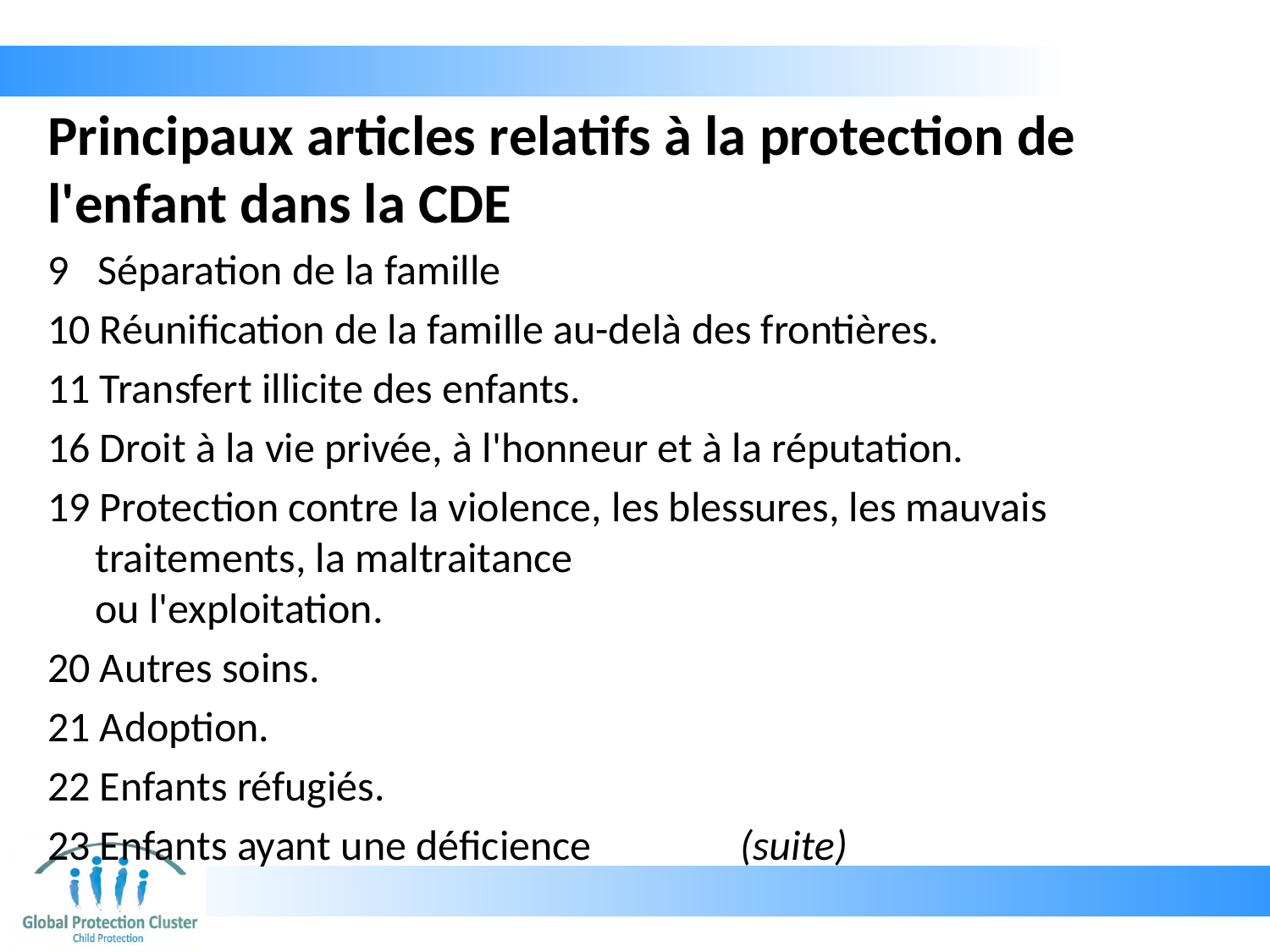

# Principaux articles relatifs à la protection de l'enfant dans la CDE
9   Séparation de la famille
10 Réunification de la famille au-delà des frontières.
11 Transfert illicite des enfants.
16 Droit à la vie privée, à l'honneur et à la réputation.
19 Protection contre la violence, les blessures, les mauvais traitements, la maltraitance
ou l'exploitation.
20 Autres soins.
21 Adoption.
22 Enfants réfugiés.
23 Enfants ayant une déficience		 (suite)